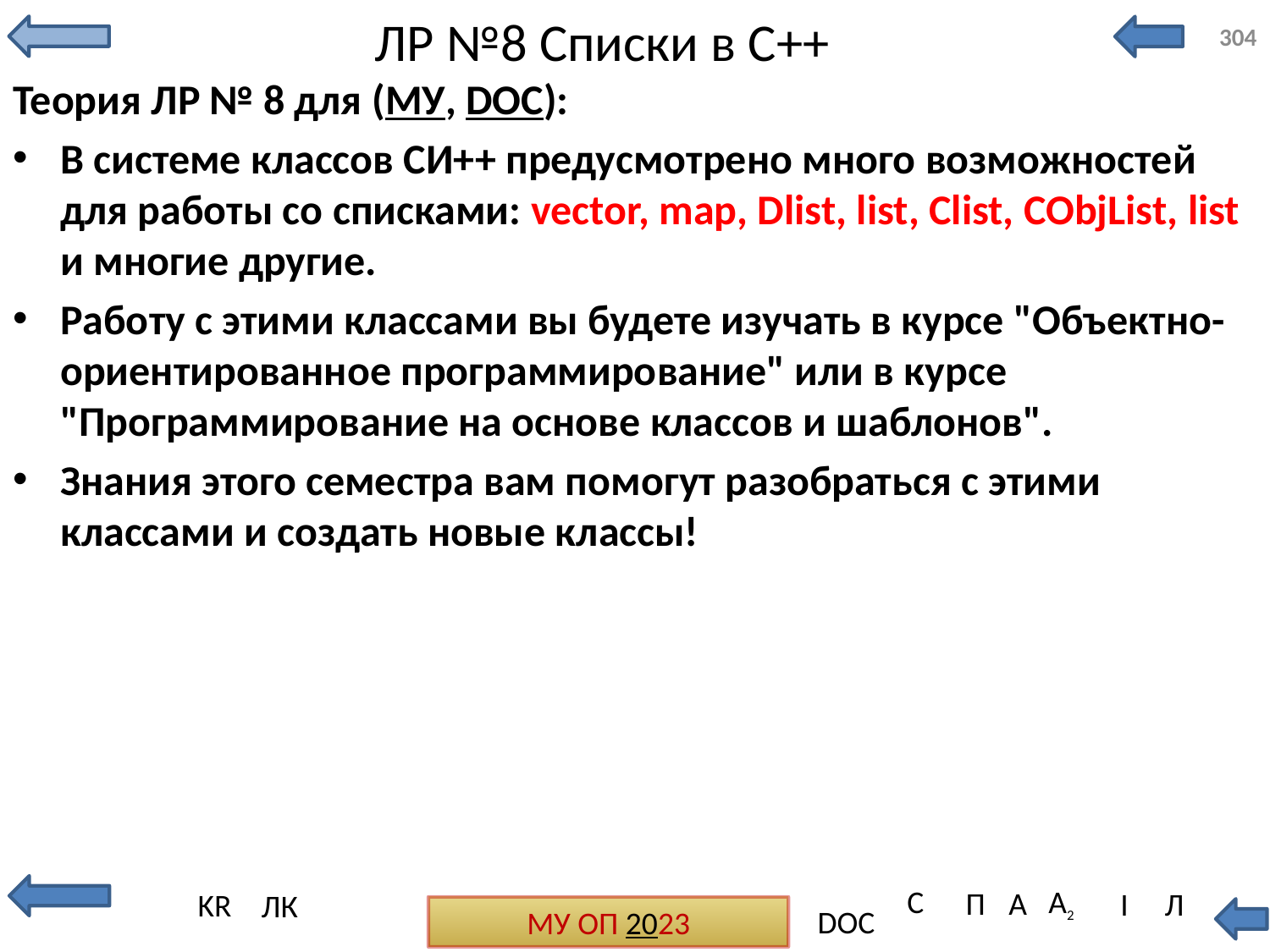

# ЛР №8 Списки в С++
304
Теория ЛР № 8 для (МУ, DOC):
В системе классов СИ++ предусмотрено много возможностей для работы со списками: vector, map, Dlist, list, Clist, CObjList, list и многие другие.
Работу с этими классами вы будете изучать в курсе "Объектно-ориентированное программирование" или в курсе "Программирование на основе классов и шаблонов".
Знания этого семестра вам помогут разобраться с этими классами и создать новые классы!